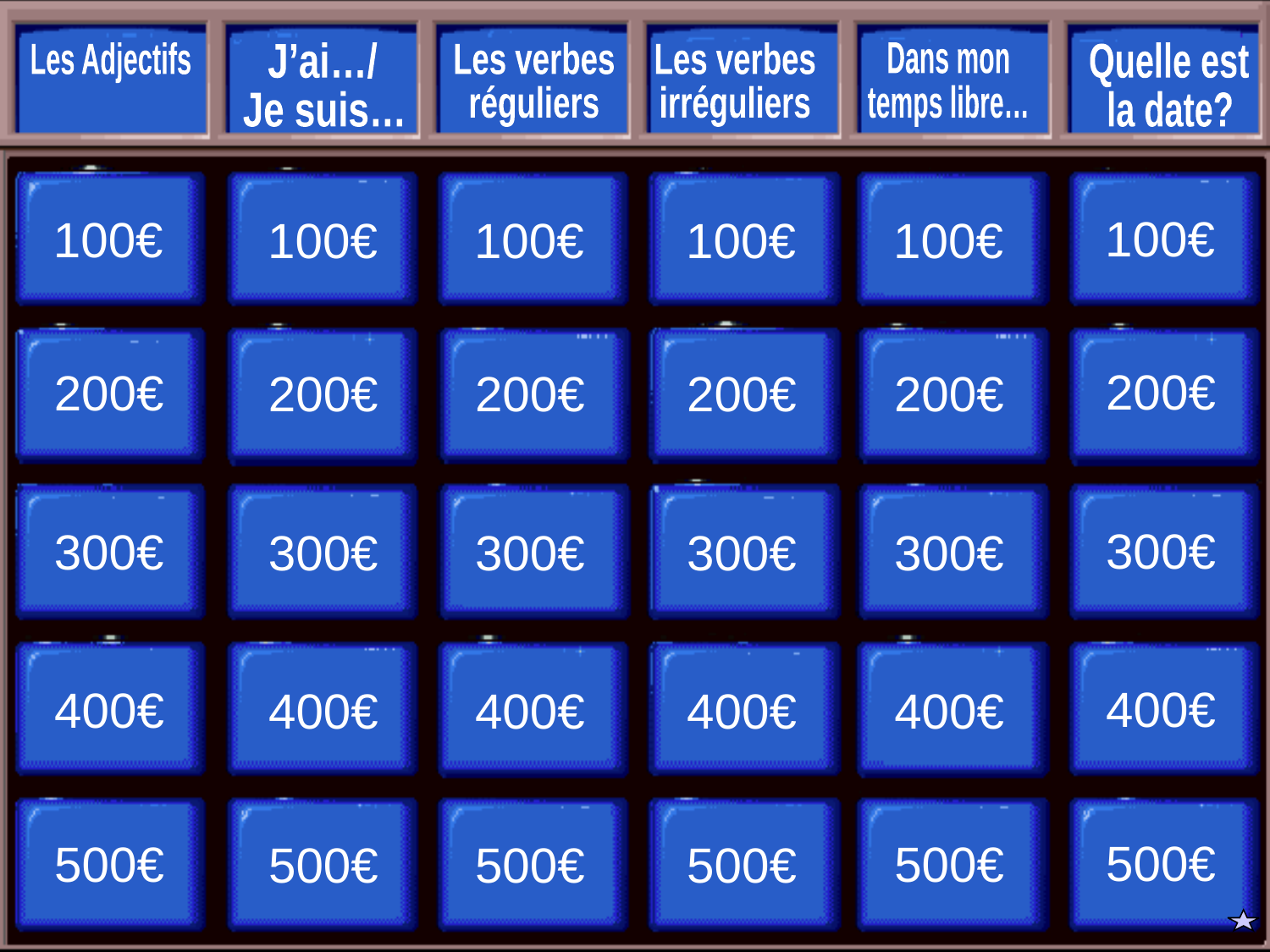

Les Adjectifs

J’ai…/
Je suis…
Les verbes
réguliers
Les verbes
irréguliers
Dans mon
temps libre…
Quelle est
la date?
100€
100€
100€
100€
100€
100€
200€
200€
200€
200€
200€
200€
300€
300€
300€
300€
300€
300€
400€
400€
400€
400€
400€
400€
500€
500€
500€
500€
500€
500€